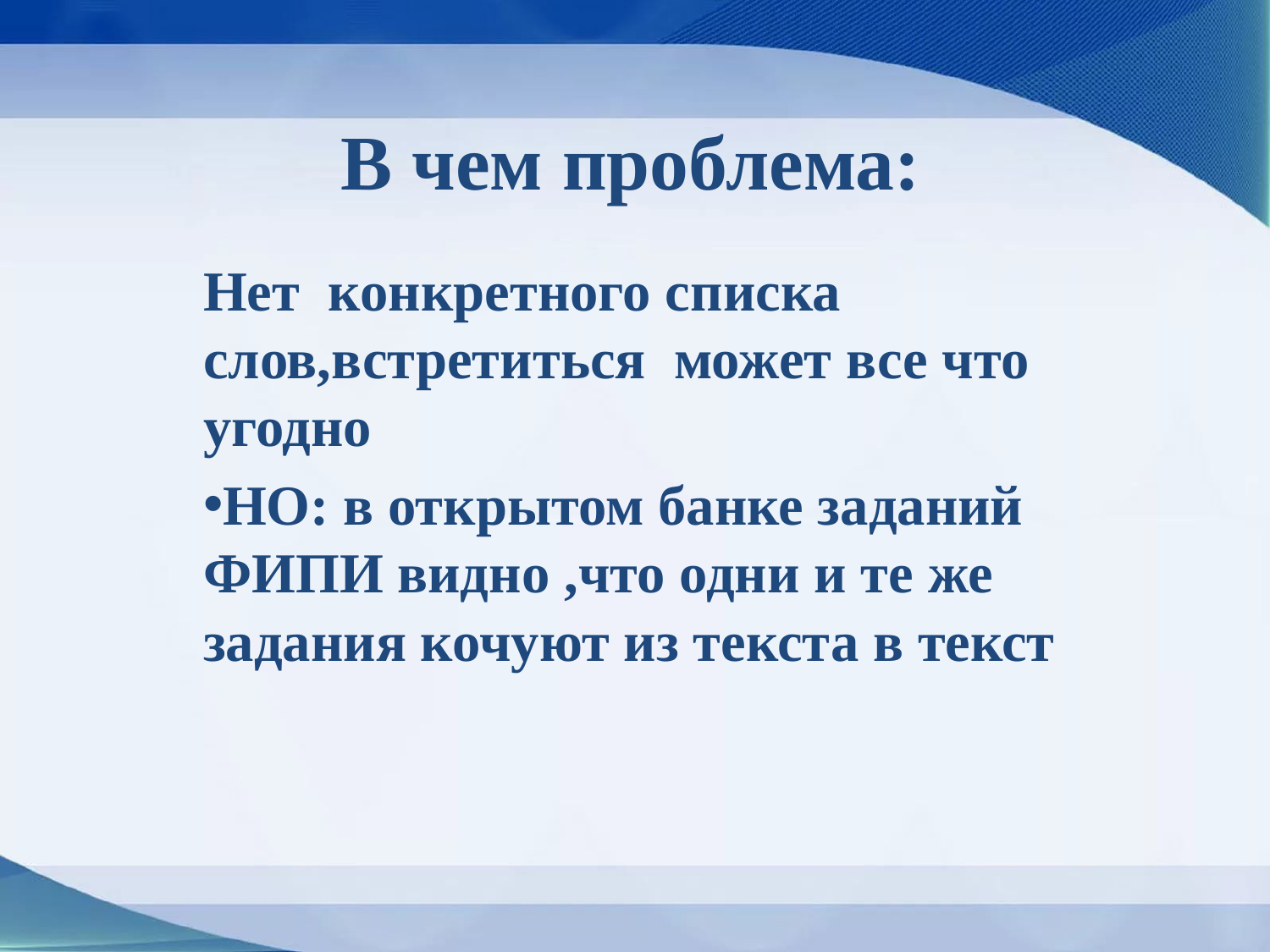

В чем проблема:
Нет  конкретного списка слов,встретиться  может все что угодно
НО: в открытом банке заданий ФИПИ видно ,что одни и те же задания кочуют из текста в текст